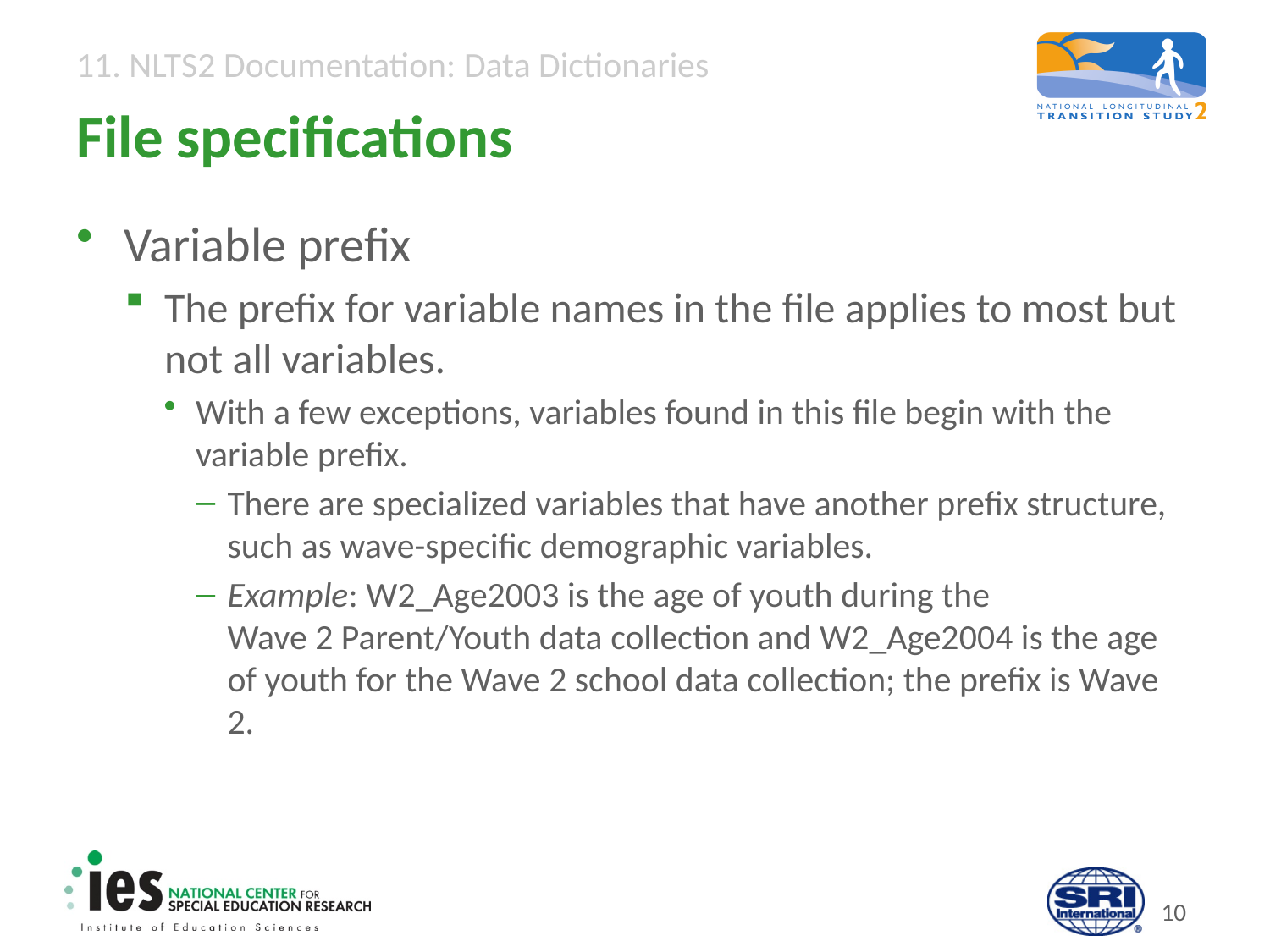

# File specifications
Variable prefix
The prefix for variable names in the file applies to most but not all variables.
With a few exceptions, variables found in this file begin with the variable prefix.
There are specialized variables that have another prefix structure, such as wave-specific demographic variables.
Example: W2_Age2003 is the age of youth during the
Wave 2 Parent/Youth data collection and W2_Age2004 is the age of youth for the Wave 2 school data collection; the prefix is Wave 2.
10